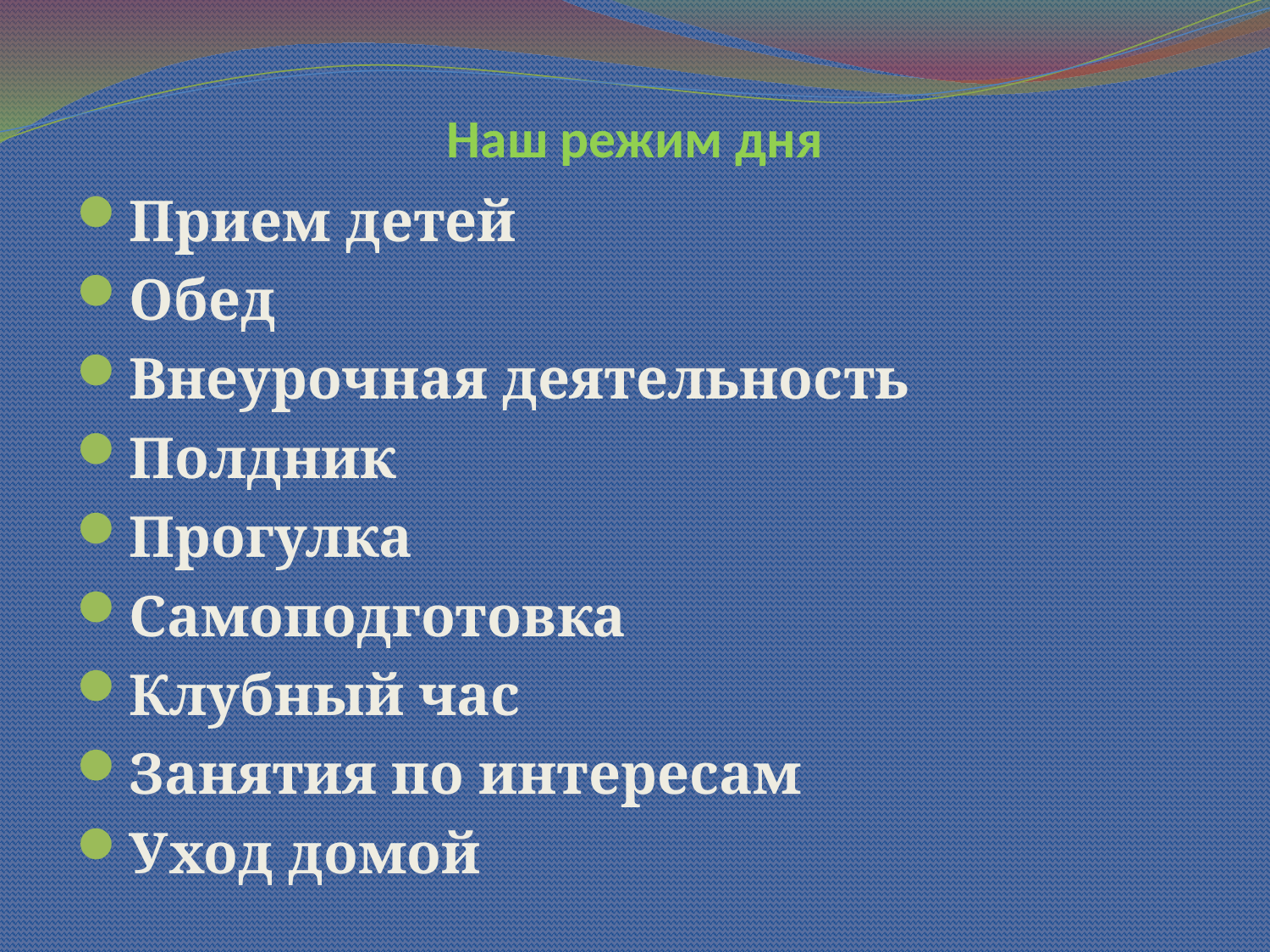

# Наш режим дня
Прием детей
Обед
Внеурочная деятельность
Полдник
Прогулка
Самоподготовка
Клубный час
Занятия по интересам
Уход домой